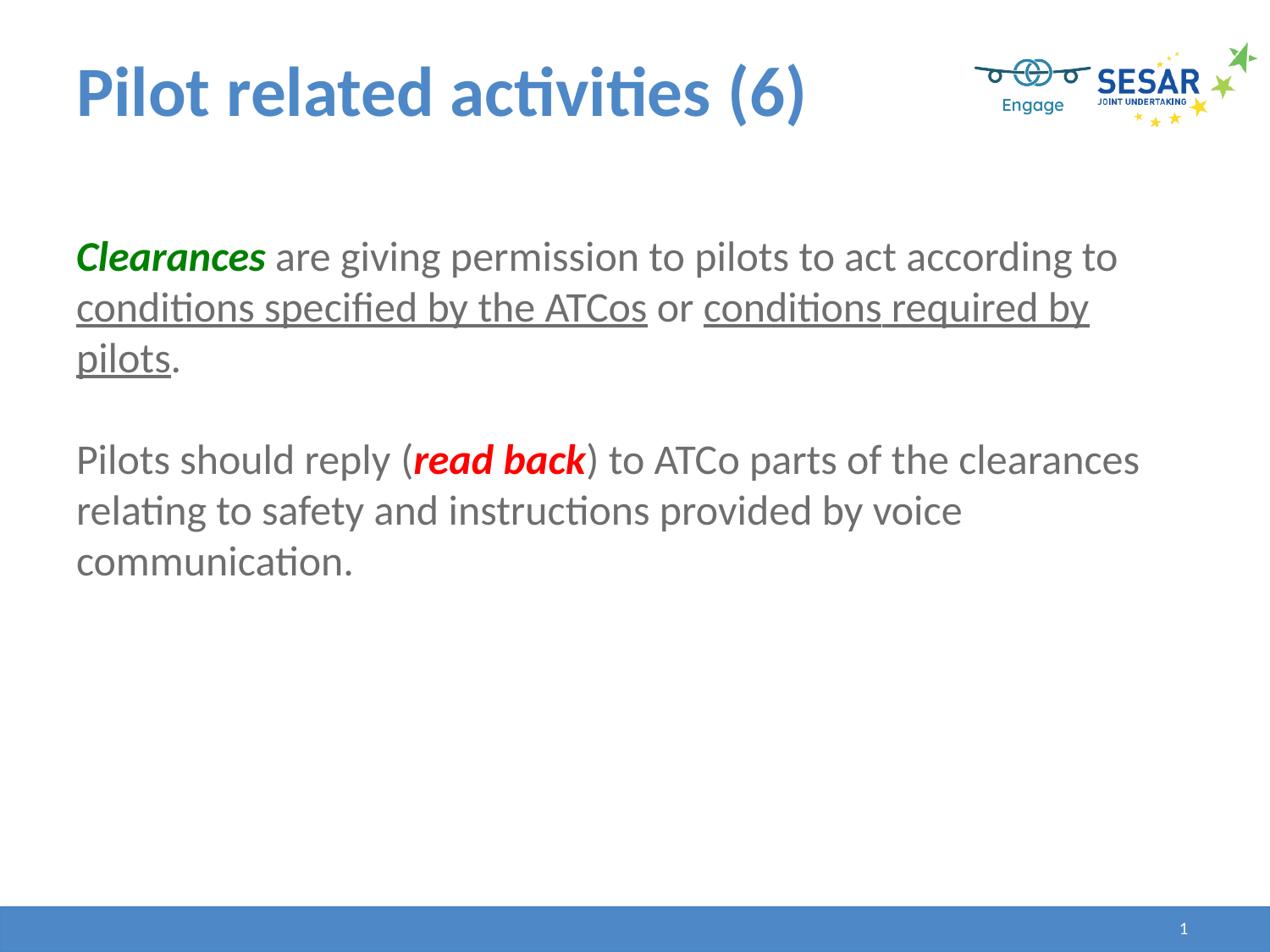

# Pilot related activities (6)
Clearances are giving permission to pilots to act according to conditions specified by the ATCos or conditions required by pilots.

Pilots should reply (read back) to ATCo parts of the clearances  relating to safety and instructions provided by voice communication.

32